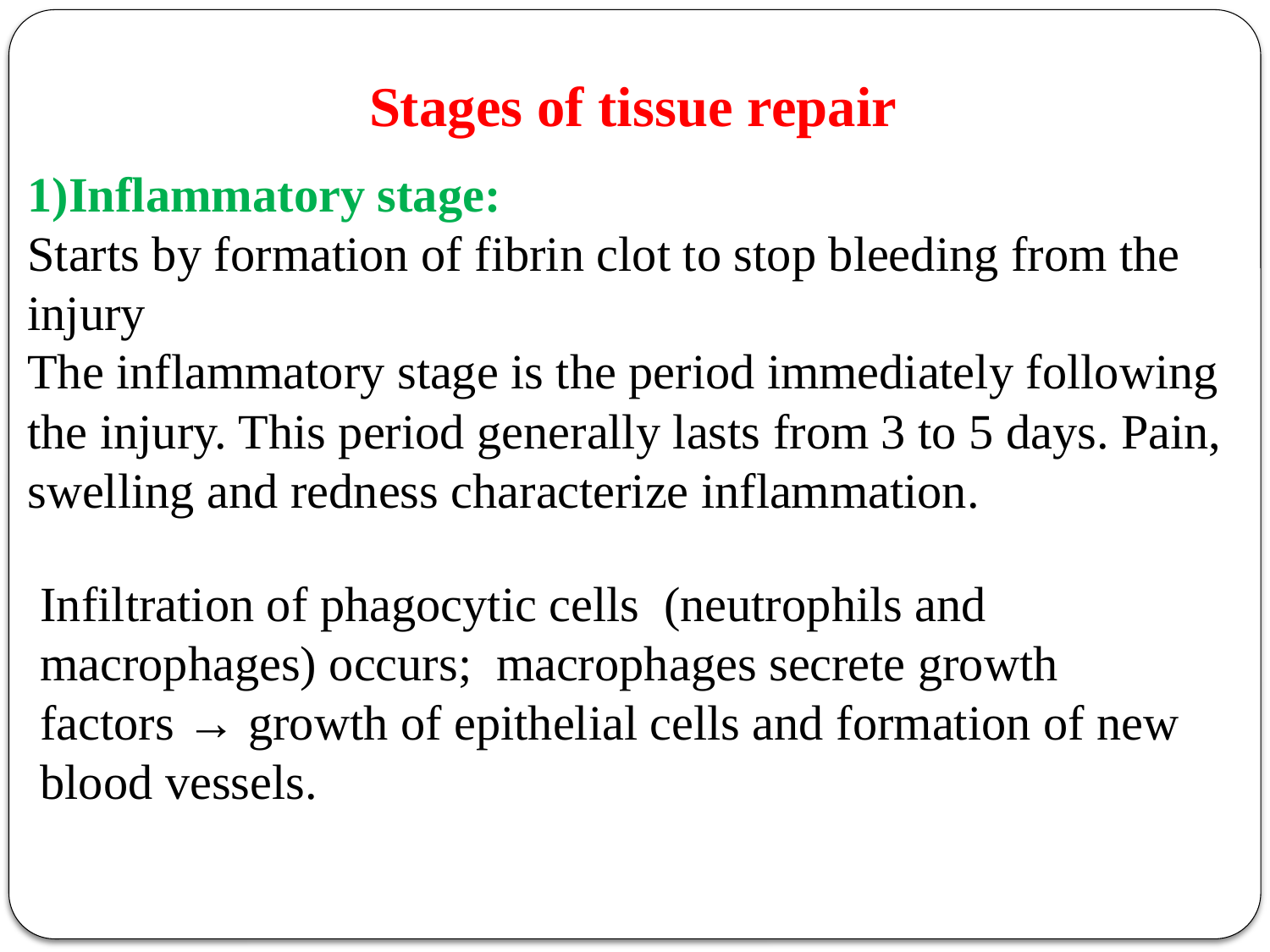

Stages of tissue repair
1)Inflammatory stage:
Starts by formation of fibrin clot to stop bleeding from the injury
The inflammatory stage is the period immediately following the injury. This period generally lasts from 3 to 5 days. Pain, swelling and redness characterize inflammation.
Infiltration of phagocytic cells  (neutrophils and macrophages) occurs;  macrophages secrete growth factors → growth of epithelial cells and formation of new blood vessels.